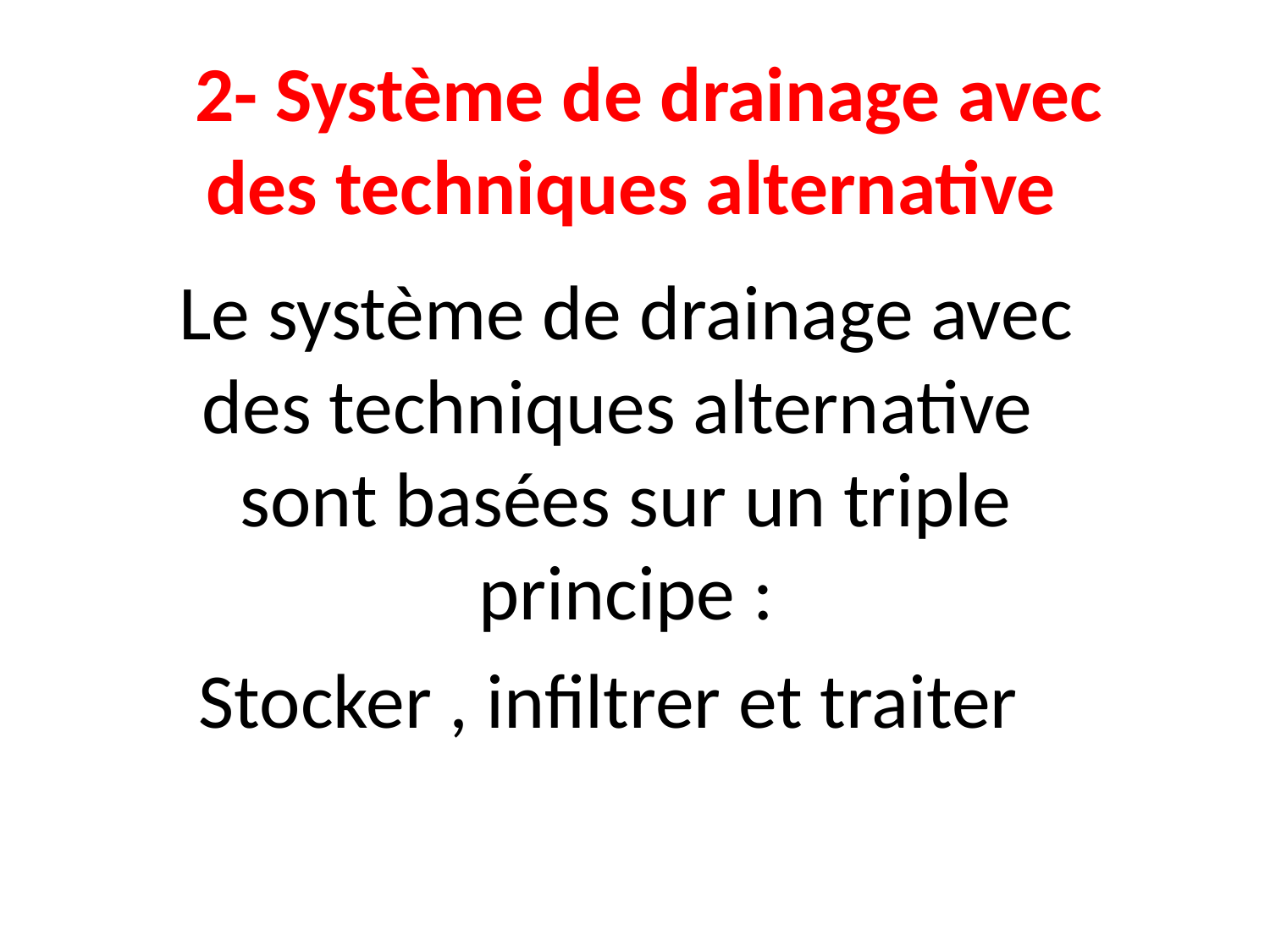

# 2- Système de drainage avec des techniques alternative
Le système de drainage avec des techniques alternative  sont basées sur un triple principe :
Stocker , infiltrer et traiter